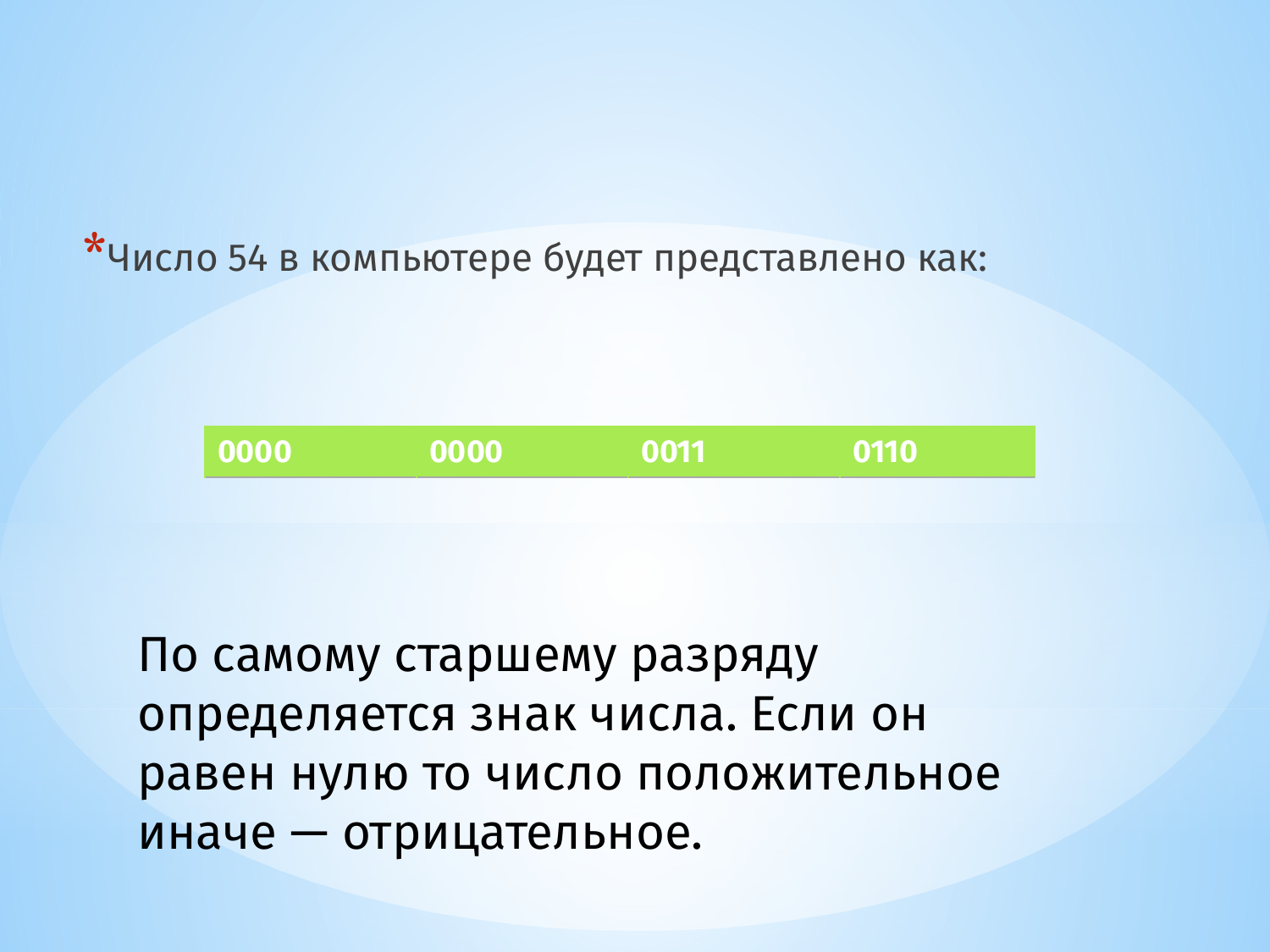

Число 54 в компьютере будет представлено как:
| 0000 | 0000 | 0011 | 0110 |
| --- | --- | --- | --- |
По самому старшему разряду определяется знак числа. Если он равен нулю то число положительное иначе — отрицательное.